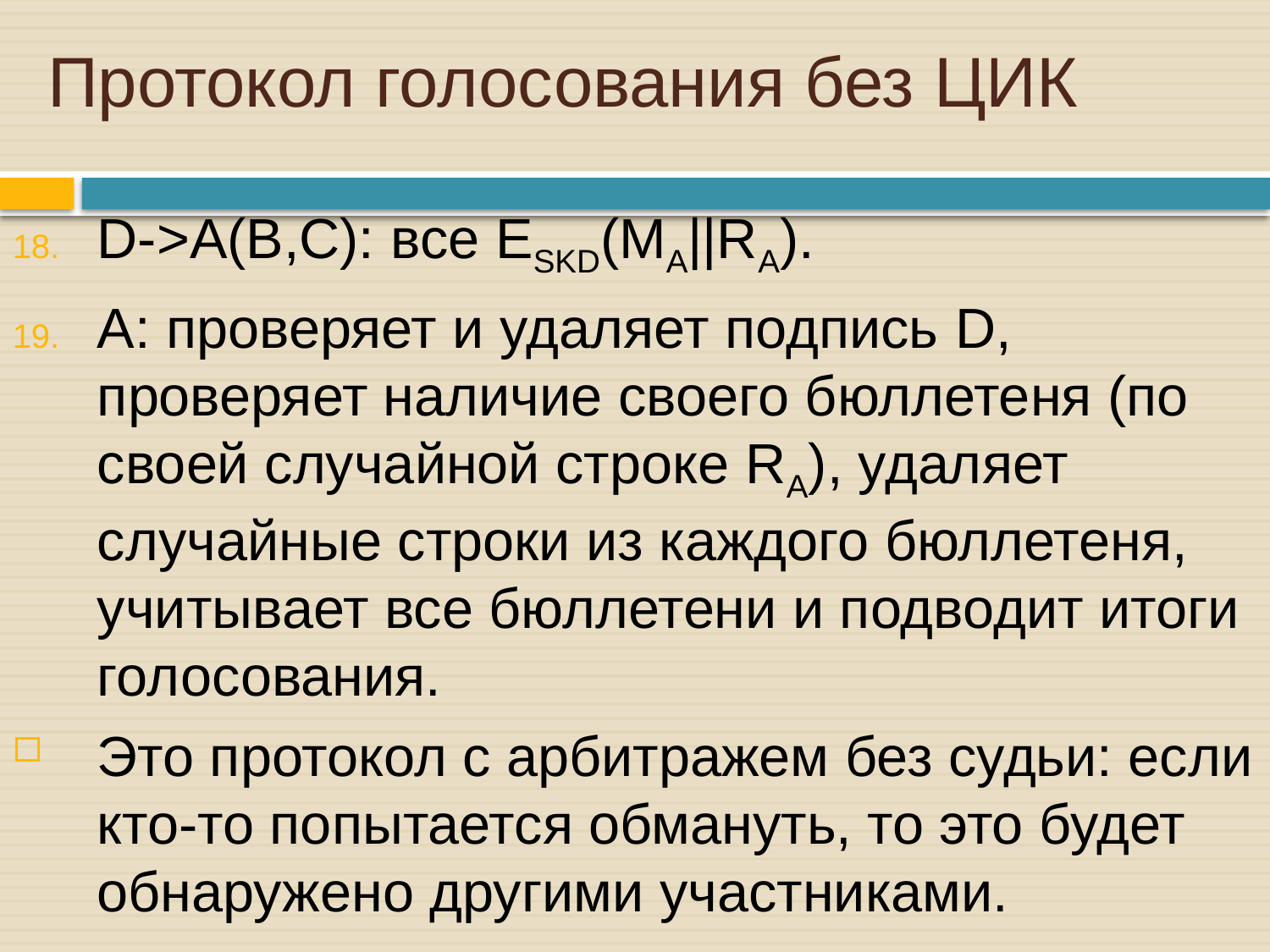

# Протокол голосования без ЦИК
D->A(B,C): все ESKD(MA||RA).
A: проверяет и удаляет подпись D, проверяет наличие своего бюллетеня (по своей случайной строке RA), удаляет случайные строки из каждого бюллетеня, учитывает все бюллетени и подводит итоги голосования.
Это протокол с арбитражем без судьи: если кто-то попытается обмануть, то это будет обнаружено другими участниками.